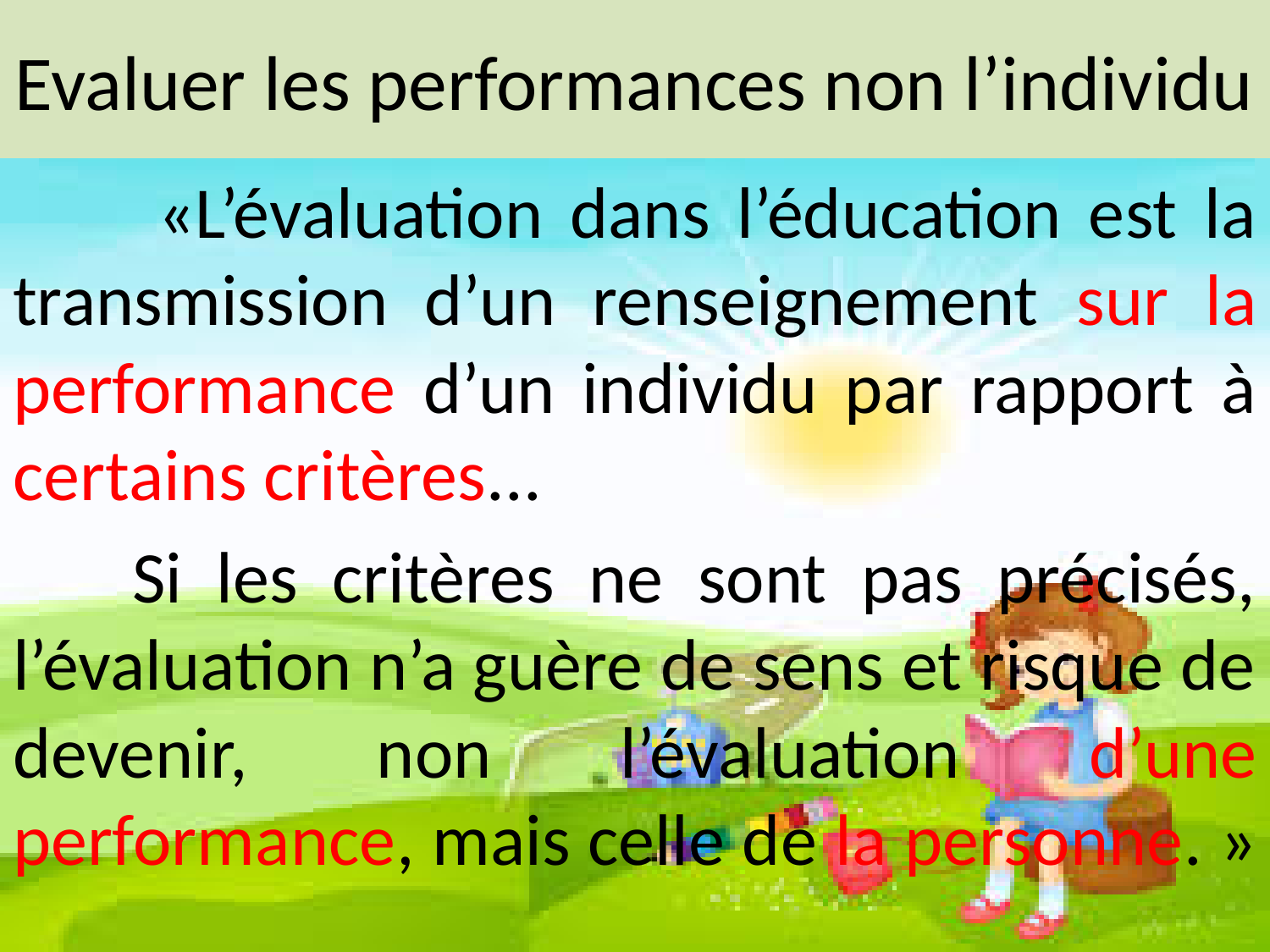

# Evaluer les performances non l’individu
	 «L’évaluation dans l’éducation est la transmission d’un renseignement sur la performance d’un individu par rapport à certains critères...
	Si les critères ne sont pas précisés, l’évaluation n’a guère de sens et risque de devenir, non l’évaluation d’une performance, mais celle de la personne. »